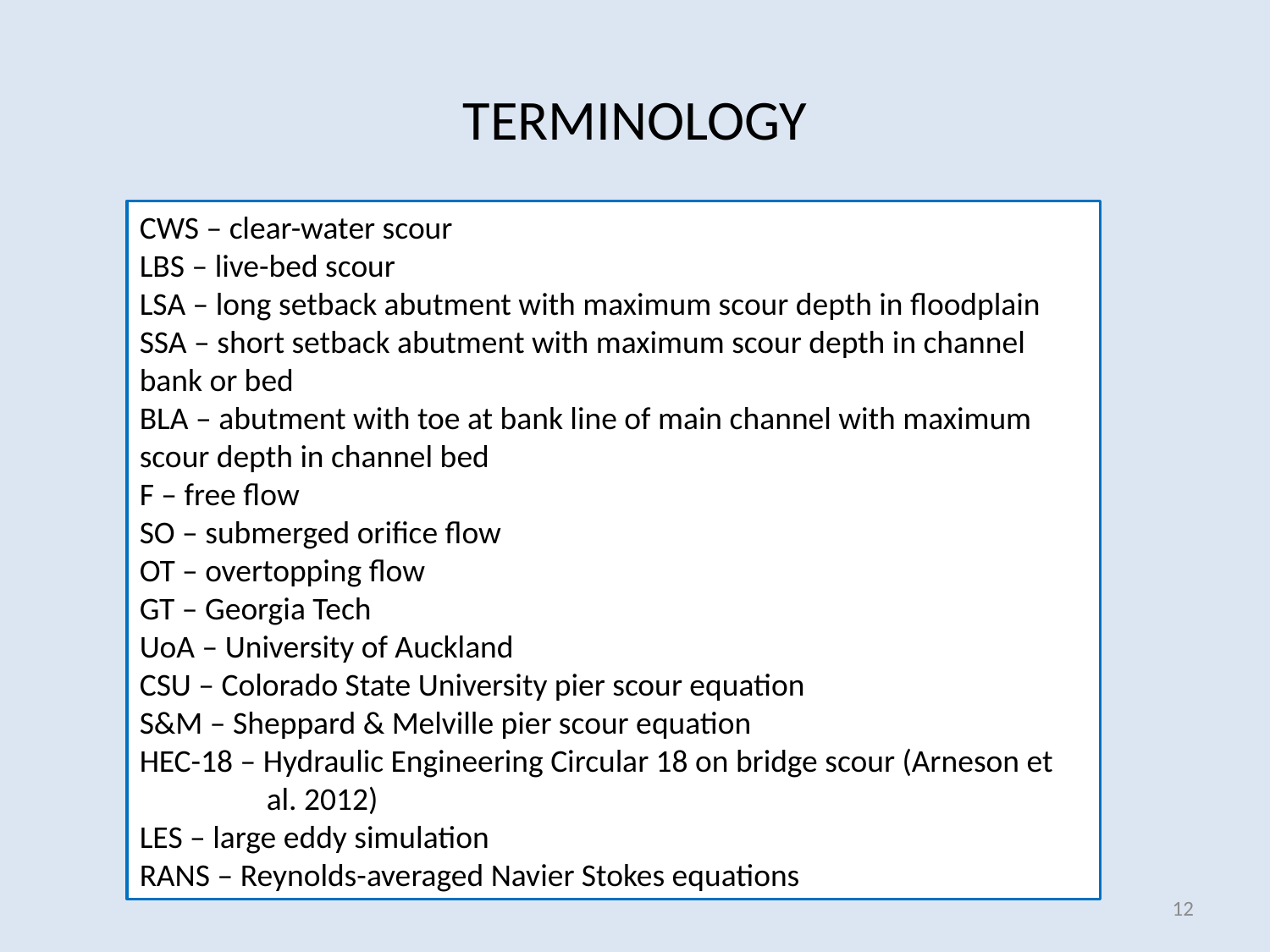

# TERMINOLOGY
CWS – clear-water scour
LBS – live-bed scour
LSA – long setback abutment with maximum scour depth in floodplain
SSA – short setback abutment with maximum scour depth in channel bank or bed
BLA – abutment with toe at bank line of main channel with maximum scour depth in channel bed
F – free flow
SO – submerged orifice flow
OT – overtopping flow
GT – Georgia Tech
UoA – University of Auckland
CSU – Colorado State University pier scour equation
S&M – Sheppard & Melville pier scour equation
HEC-18 – Hydraulic Engineering Circular 18 on bridge scour (Arneson et 	al. 2012)
LES – large eddy simulation
RANS – Reynolds-averaged Navier Stokes equations
12